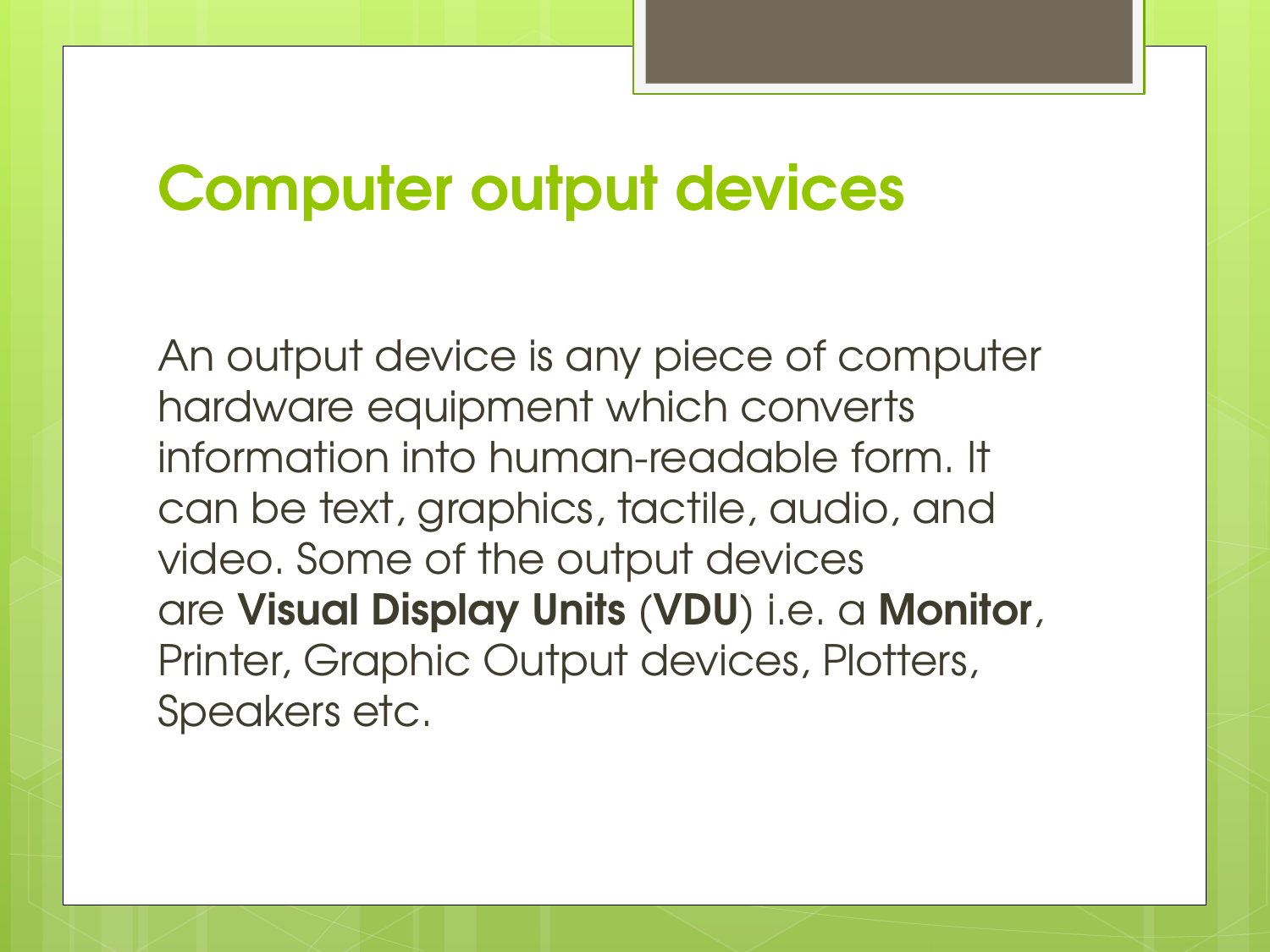

# Computer output devices
An output device is any piece of computer hardware equipment which converts information into human-readable form. It can be text, graphics, tactile, audio, and video. Some of the output devices are Visual Display Units (VDU) i.e. a Monitor, Printer, Graphic Output devices, Plotters, Speakers etc.